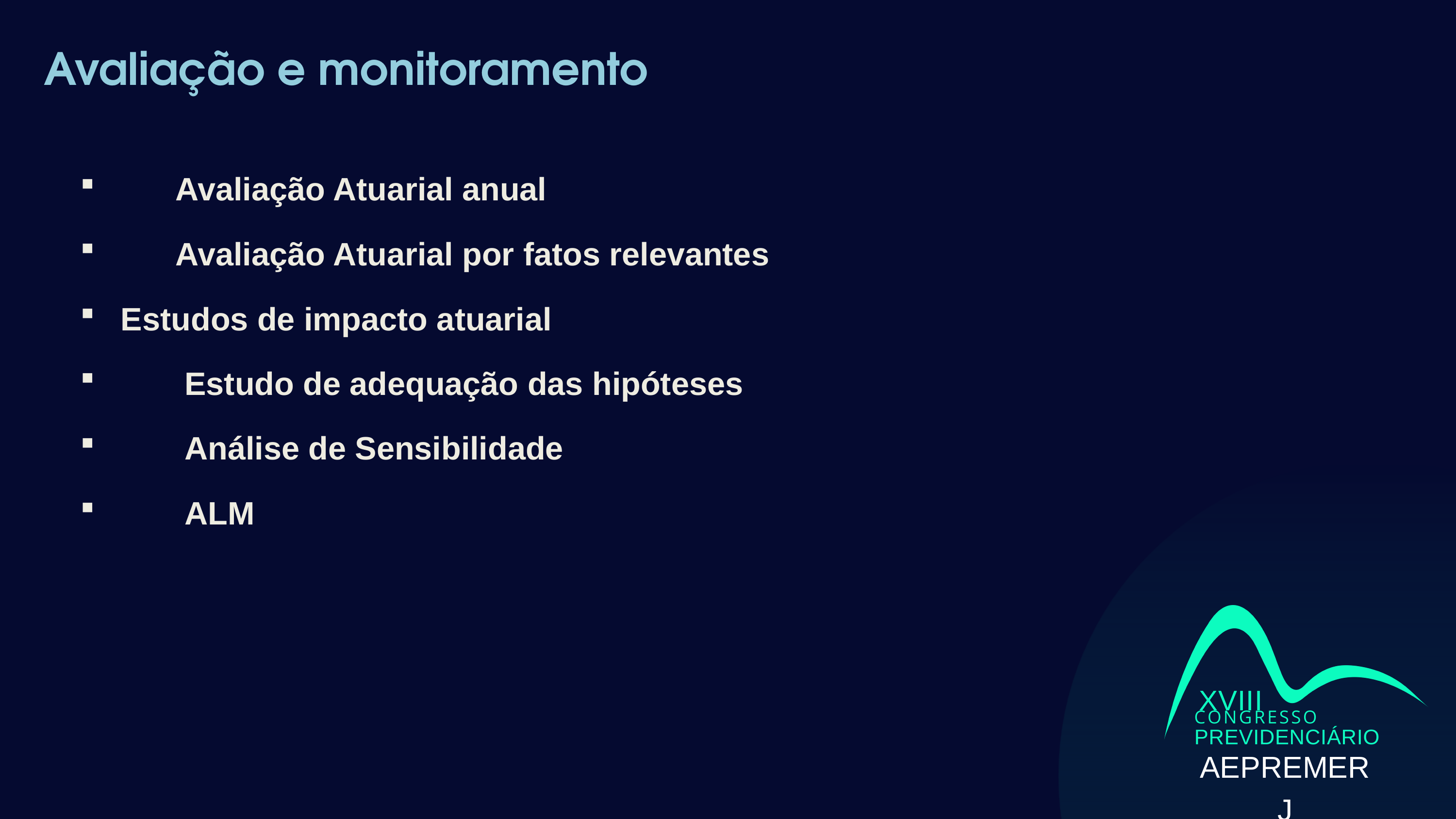

# Avaliação e monitoramento
	Avaliação Atuarial anual
	Avaliação Atuarial por fatos relevantes
  Estudos de impacto atuarial
	 Estudo de adequação das hipóteses
	 Análise de Sensibilidade
	 ALM

XVIII
CONGRESSO
PREVIDENCIÁRIO
AEPREMERJ